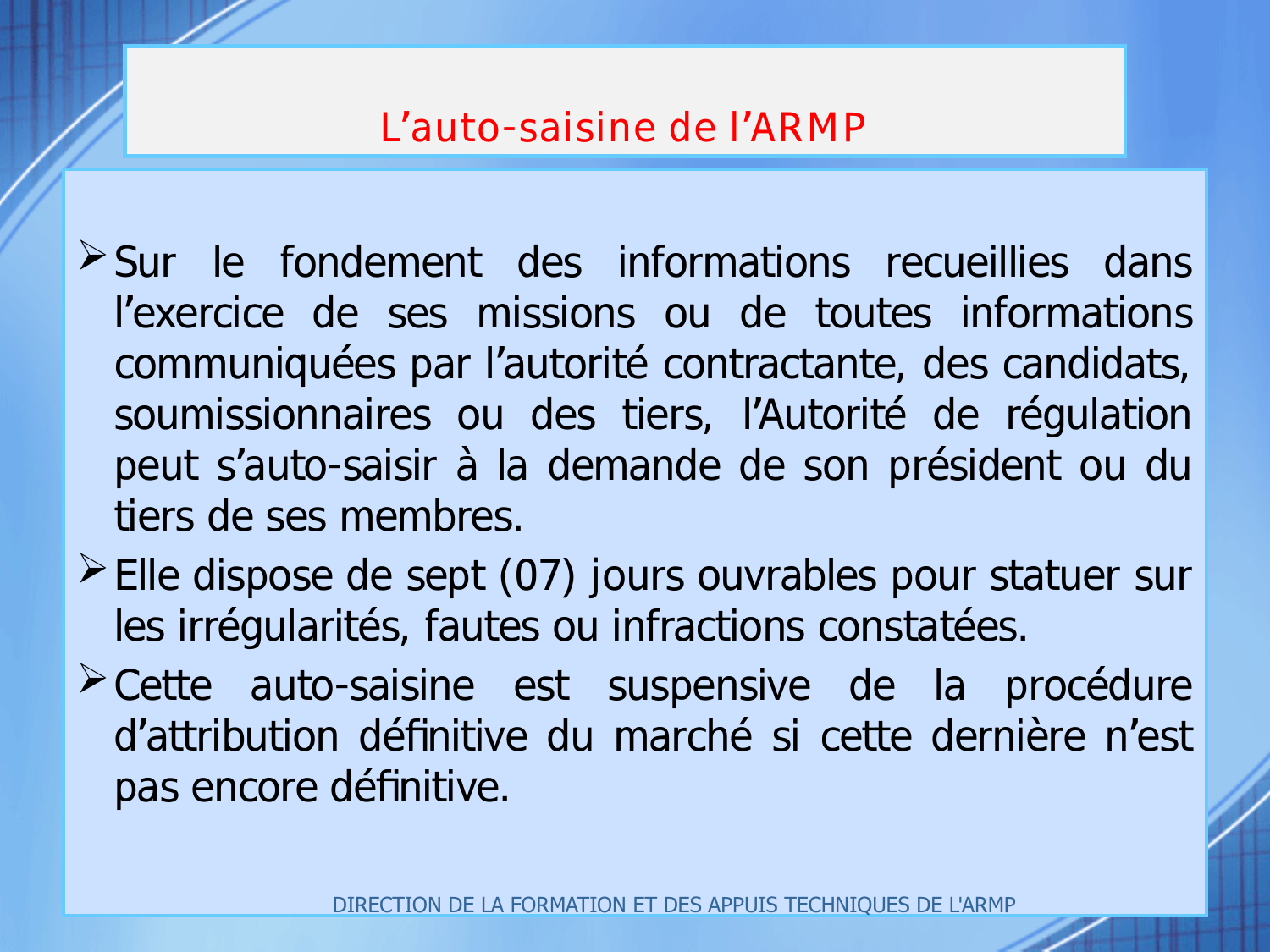

# L’auto-saisine de l’ARMP

Sur le fondement des informations recueillies dans l’exercice de ses missions ou de toutes informations communiquées par l’autorité contractante, des candidats, soumissionnaires ou des tiers, l’Autorité de régulation peut s’auto-saisir à la demande de son président ou du tiers de ses membres.
Elle dispose de sept (07) jours ouvrables pour statuer sur les irrégularités, fautes ou infractions constatées.
Cette auto-saisine est suspensive de la procédure d’attribution définitive du marché si cette dernière n’est pas encore définitive.

DIRECTION DE LA FORMATION ET DES APPUIS TECHNIQUES DE L'ARMP